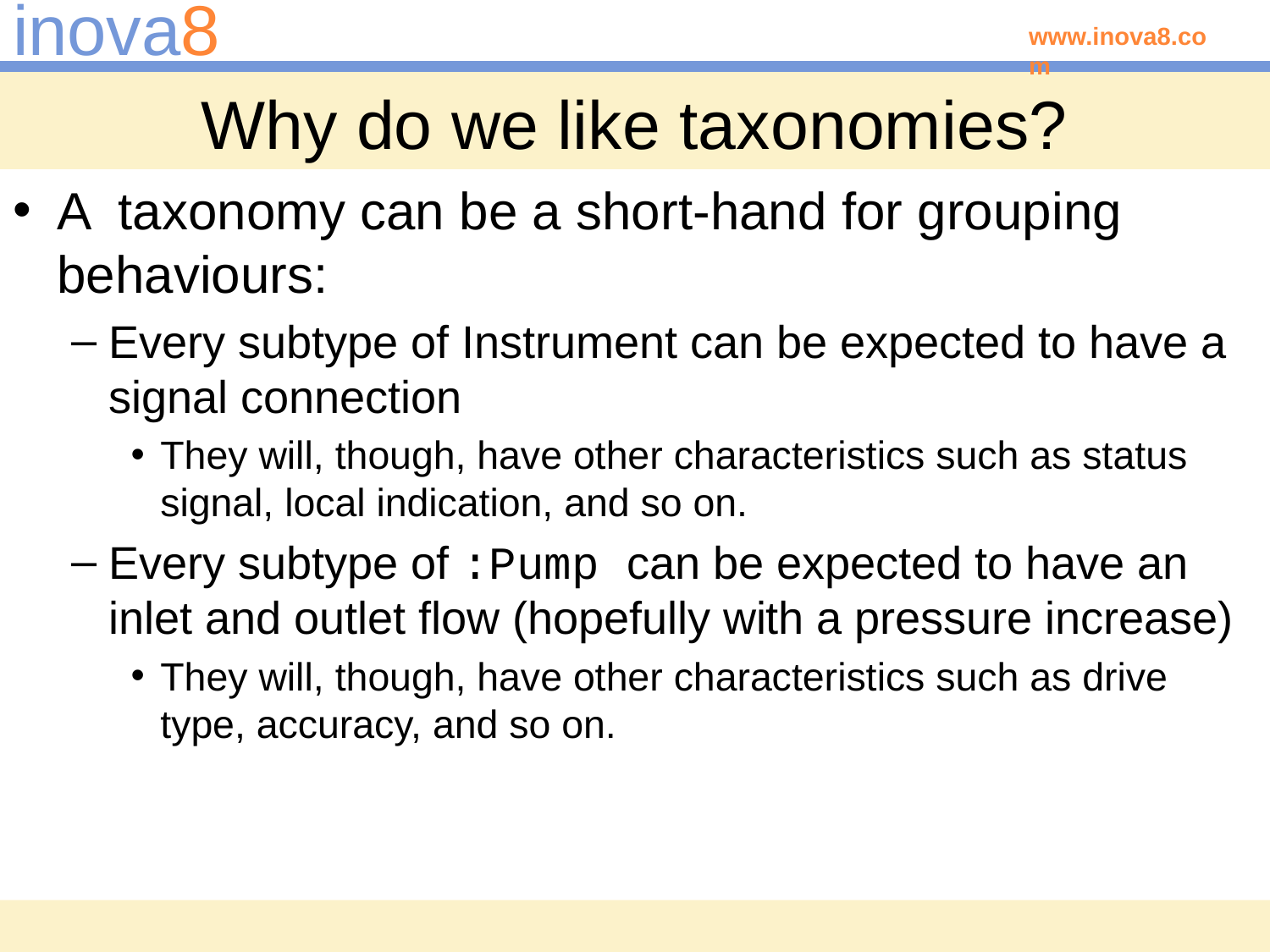

# Why do we like taxonomies?
A  taxonomy can be a short-hand for grouping behaviours:
Every subtype of Instrument can be expected to have a signal connection
They will, though, have other characteristics such as status signal, local indication, and so on.
Every subtype of :Pump can be expected to have an inlet and outlet flow (hopefully with a pressure increase)
They will, though, have other characteristics such as drive type, accuracy, and so on.